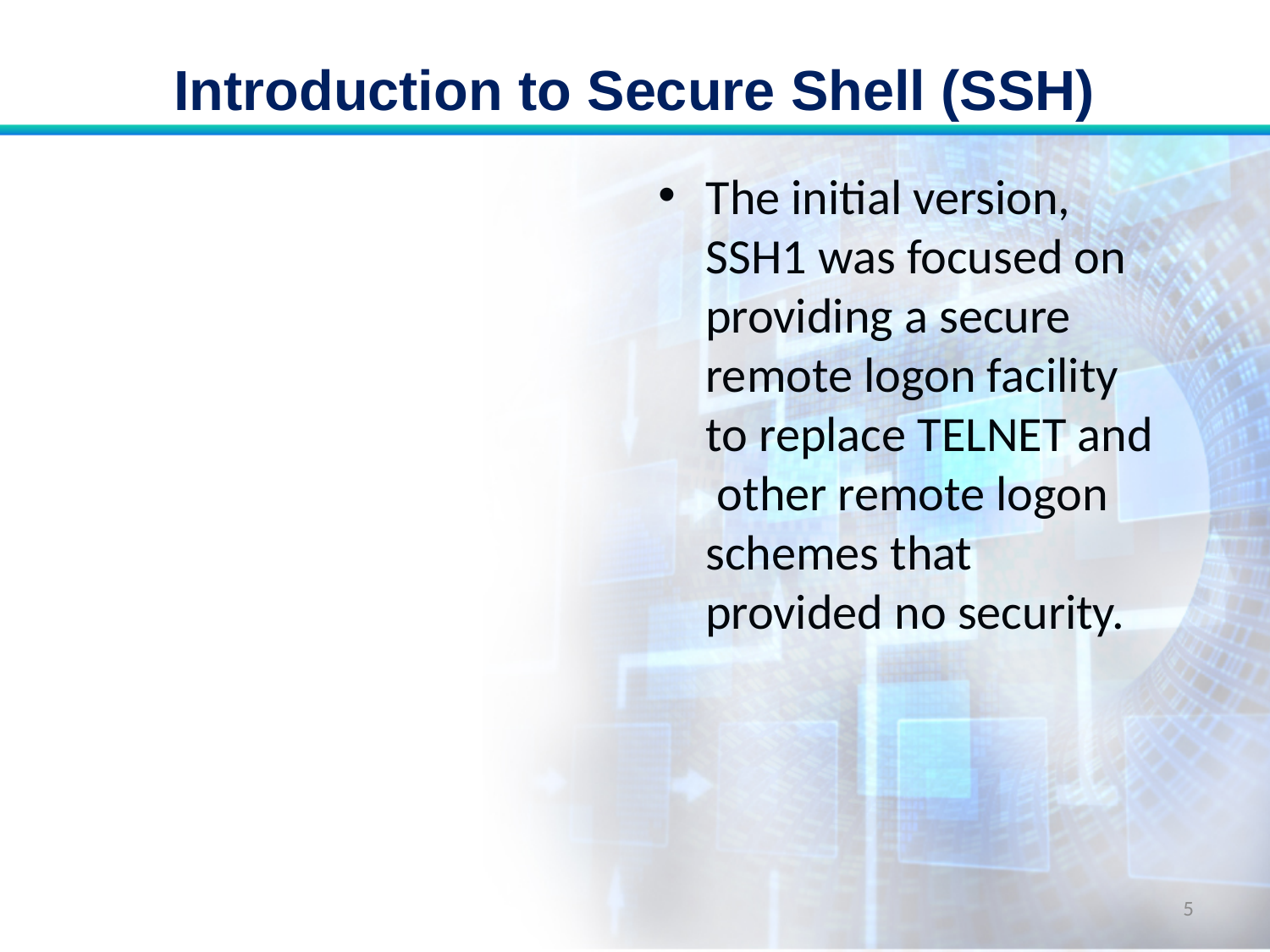

# Introduction to Secure Shell (SSH)
The initial version, SSH1 was focused on providing a secure remote logon facility to replace TELNET and  other remote logon schemes that provided no security.
5